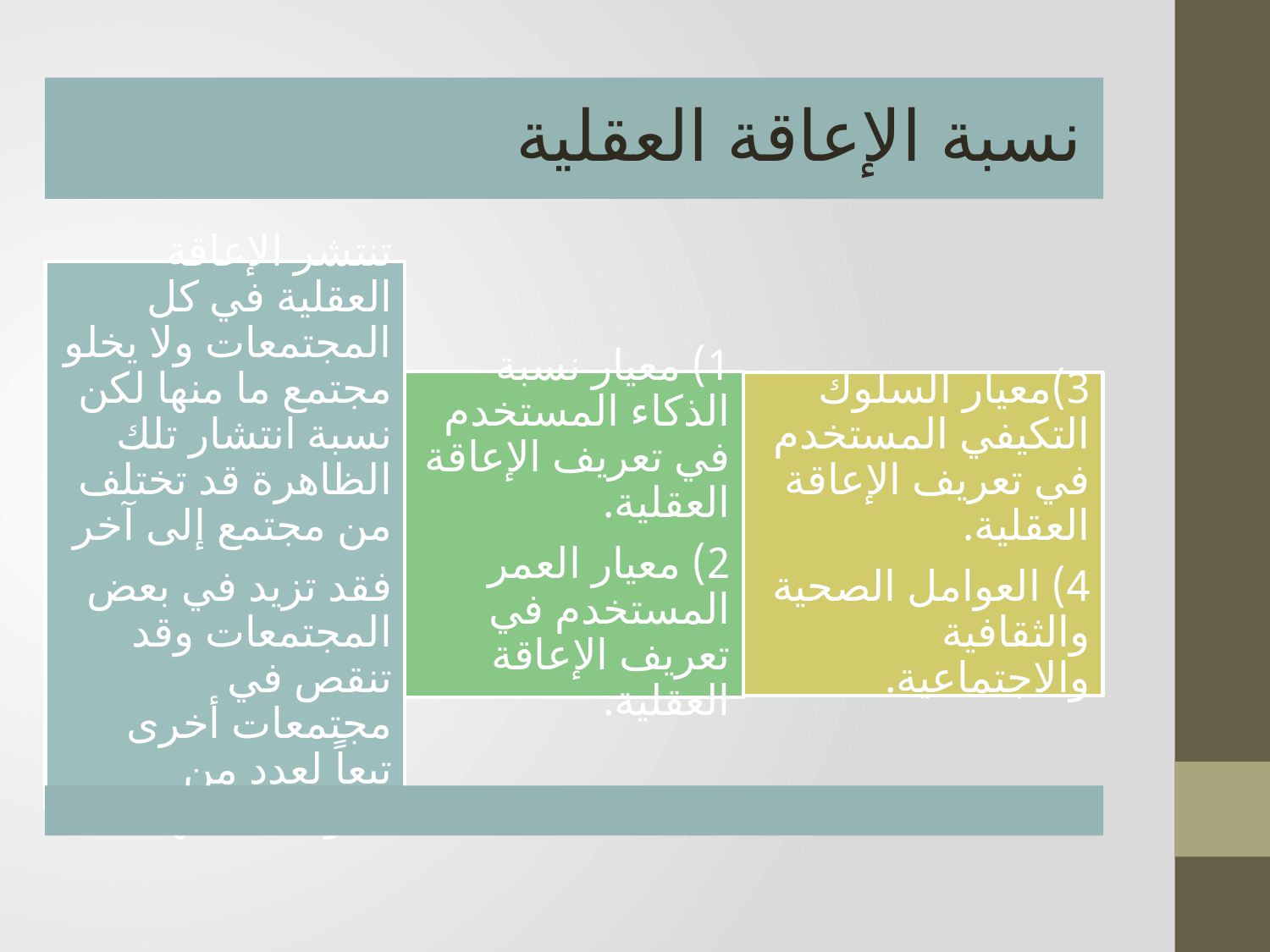

نسبة الإعاقة العقلية
تنتشر الإعاقة العقلية في كل المجتمعات ولا يخلو مجتمع ما منها لكن نسبة انتشار تلك الظاهرة قد تختلف من مجتمع إلى آخر
فقد تزيد في بعض المجتمعات وقد تنقص في مجتمعات أخرى تبعاً لعدد من العوامل أهمها:
1) معيار نسبة الذكاء المستخدم في تعريف الإعاقة العقلية.
2) معيار العمر المستخدم في تعريف الإعاقة العقلية.
3)معيار السلوك التكيفي المستخدم في تعريف الإعاقة العقلية.
4) العوامل الصحية والثقافية والاجتماعية.